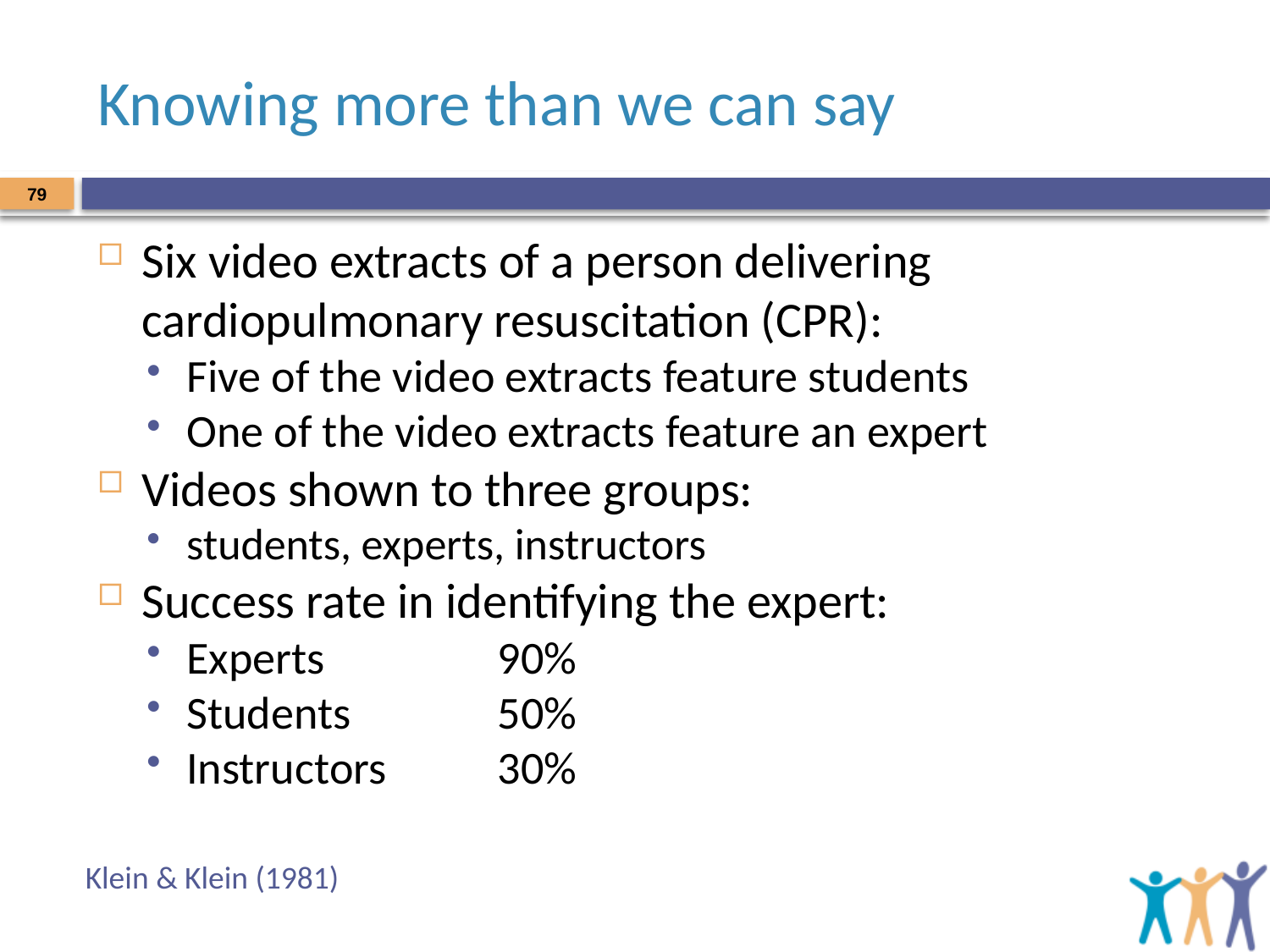

# Knowing more than we can say
79

Six video extracts of a person delivering cardiopulmonary resuscitation (CPR):
Five of the video extracts feature students
One of the video extracts feature an expert
Videos shown to three groups:
students, experts, instructors
Success rate in identifying the expert:
Experts	90%
Students	50%
Instructors	30%
Klein & Klein (1981)